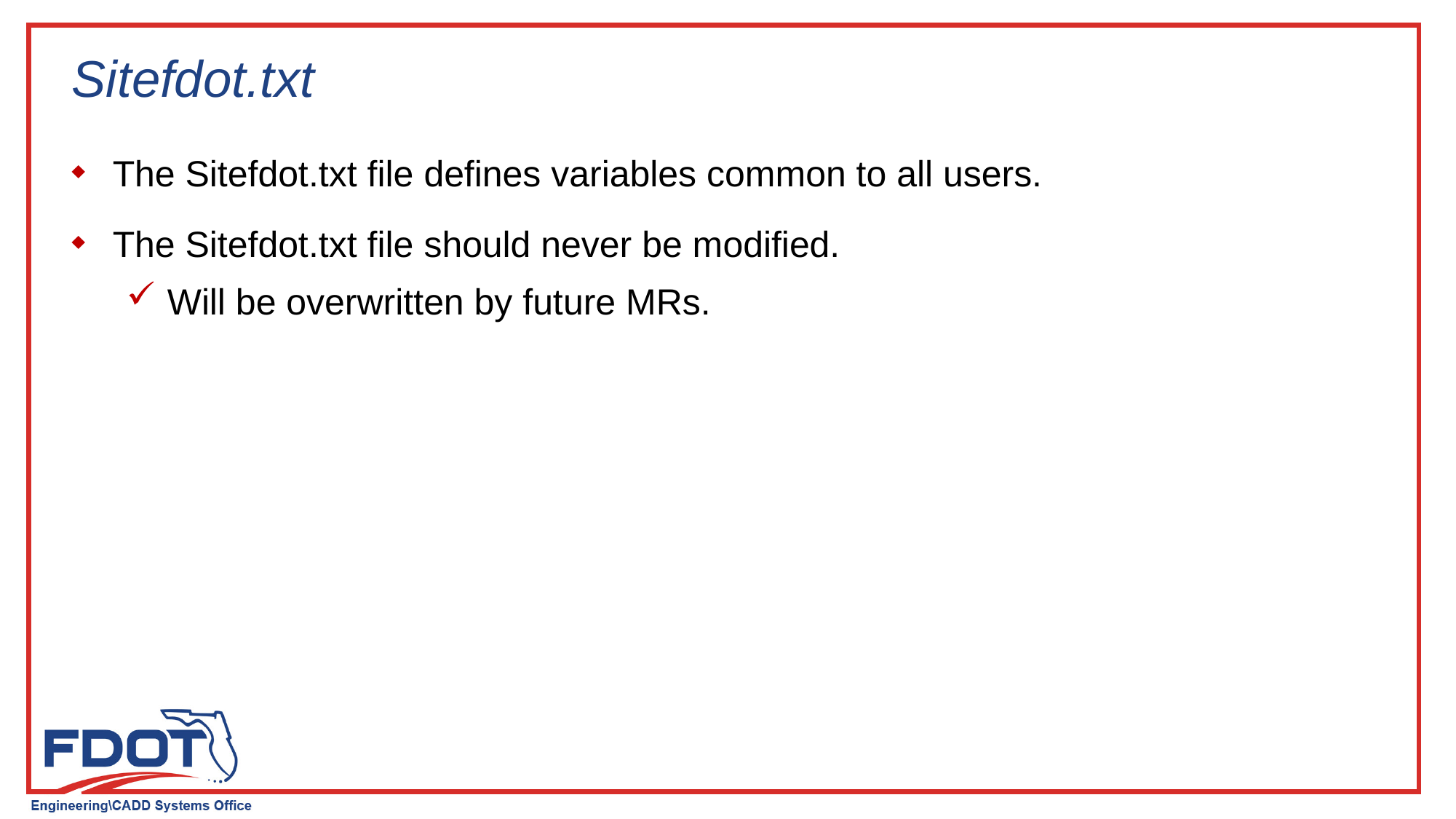

# Sitefdot.txt
The Sitefdot.txt file defines variables common to all users.
The Sitefdot.txt file should never be modified.
Will be overwritten by future MRs.